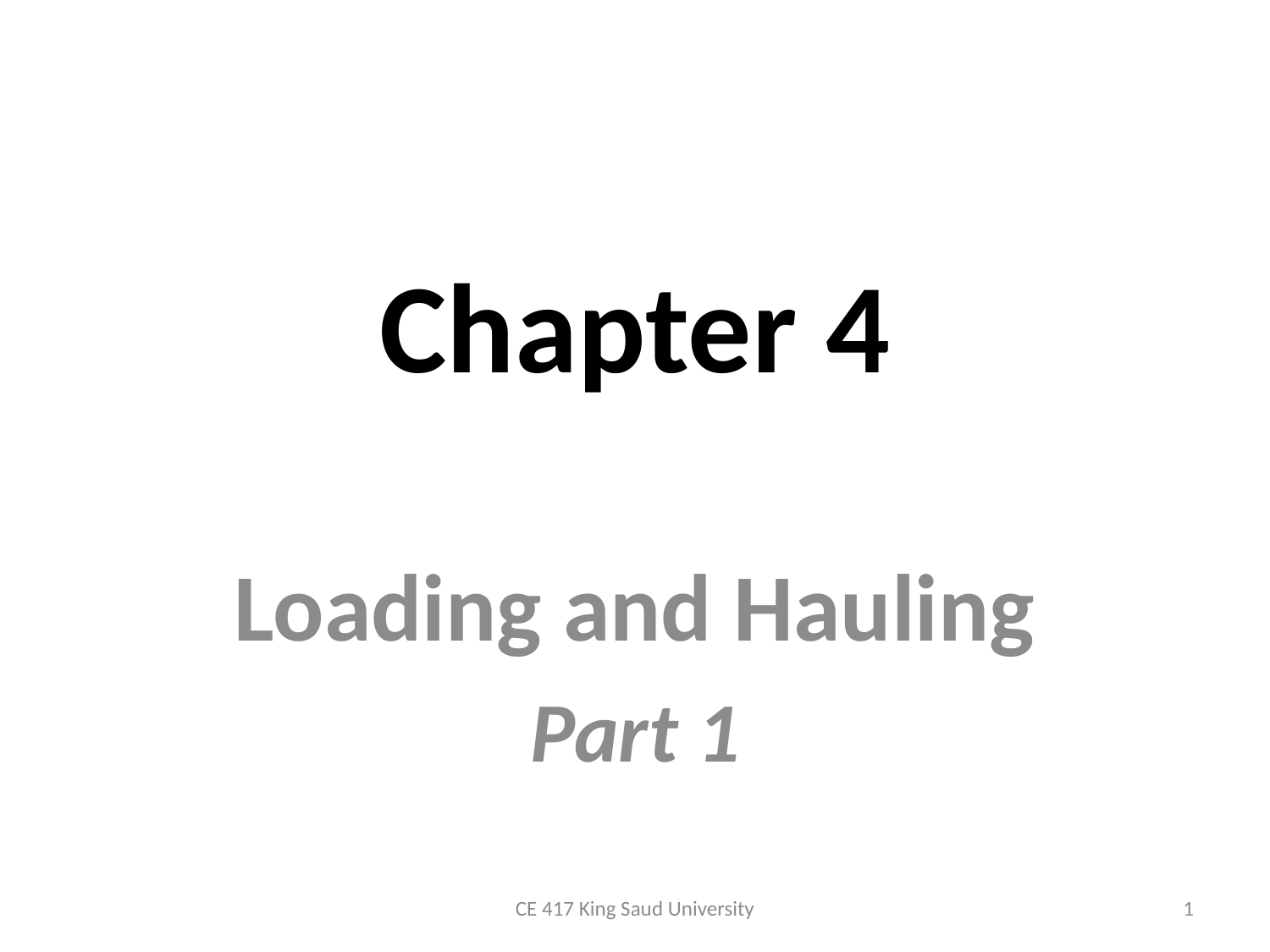

# Chapter 4
Loading and Hauling
Part 1
CE 417 King Saud University
1